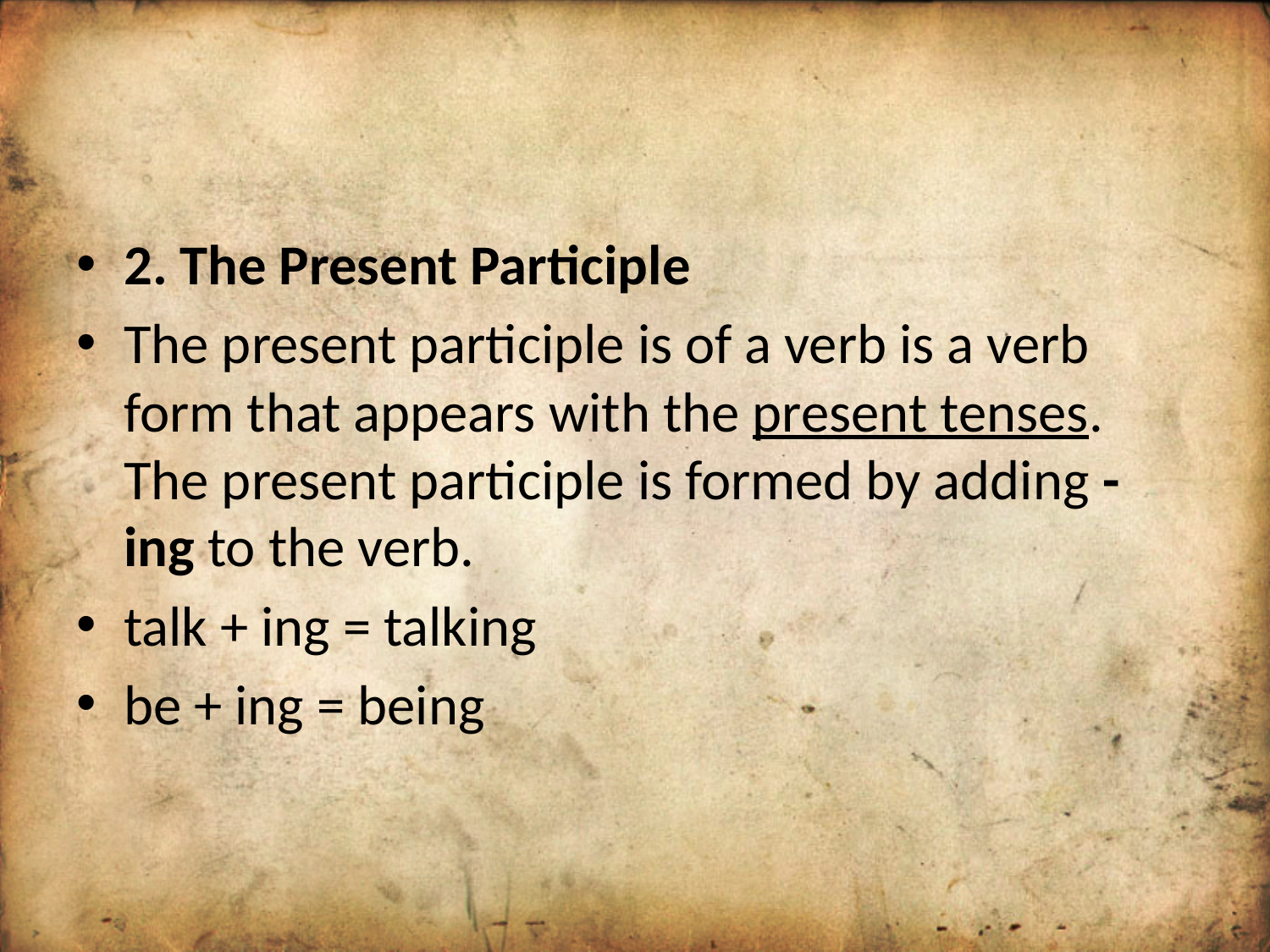

#
2. The Present Participle
The present participle is of a verb is a verb form that appears with the present tenses. The present participle is formed by adding -ing to the verb.
talk + ing = talking
be + ing = being